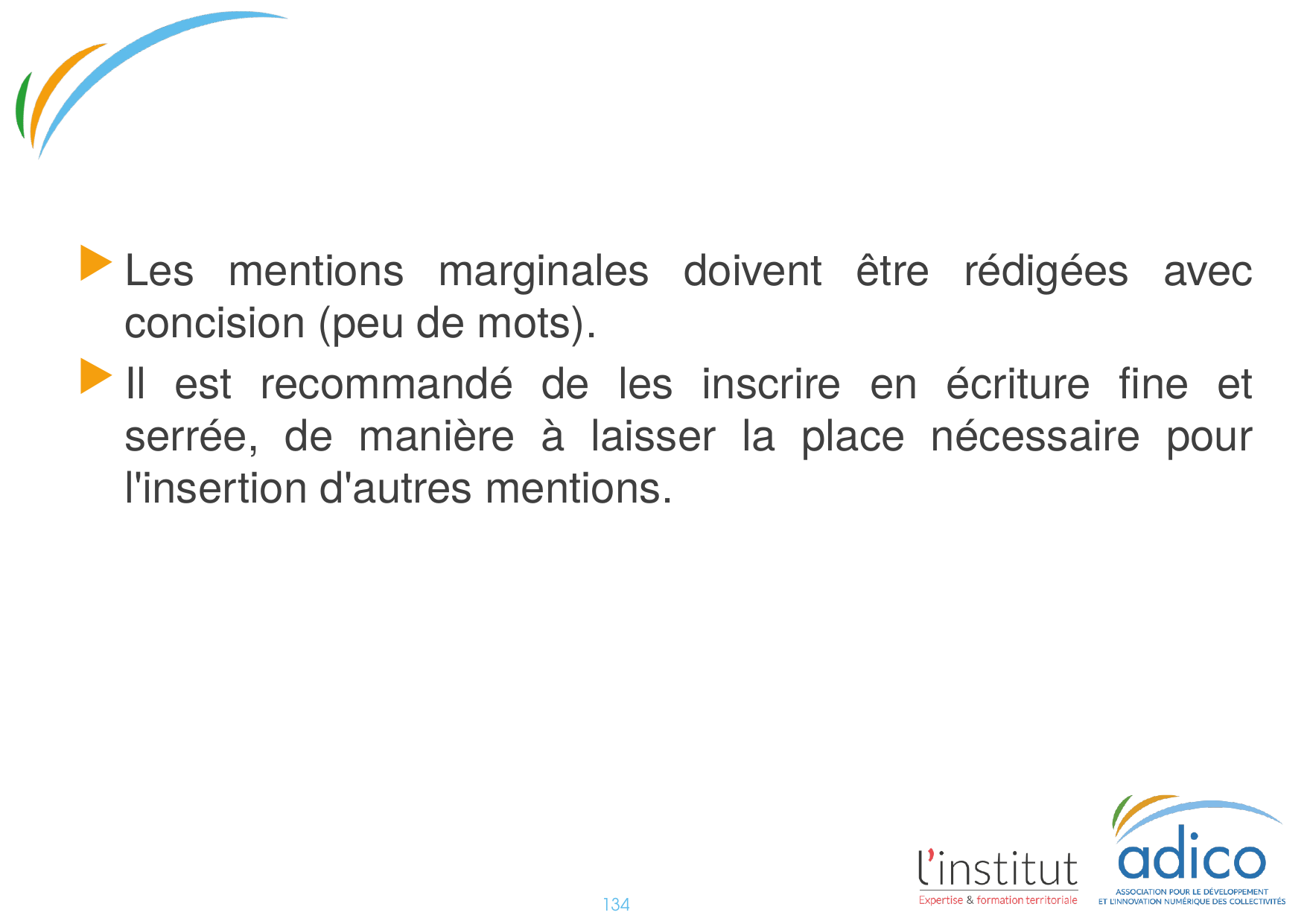

#

Les mentions marginales doivent être rédigées avec concision (peu de mots).
Il est recommandé de les inscrire en écriture fine et serrée, de manière à laisser la place nécessaire pour l'insertion d'autres mentions.